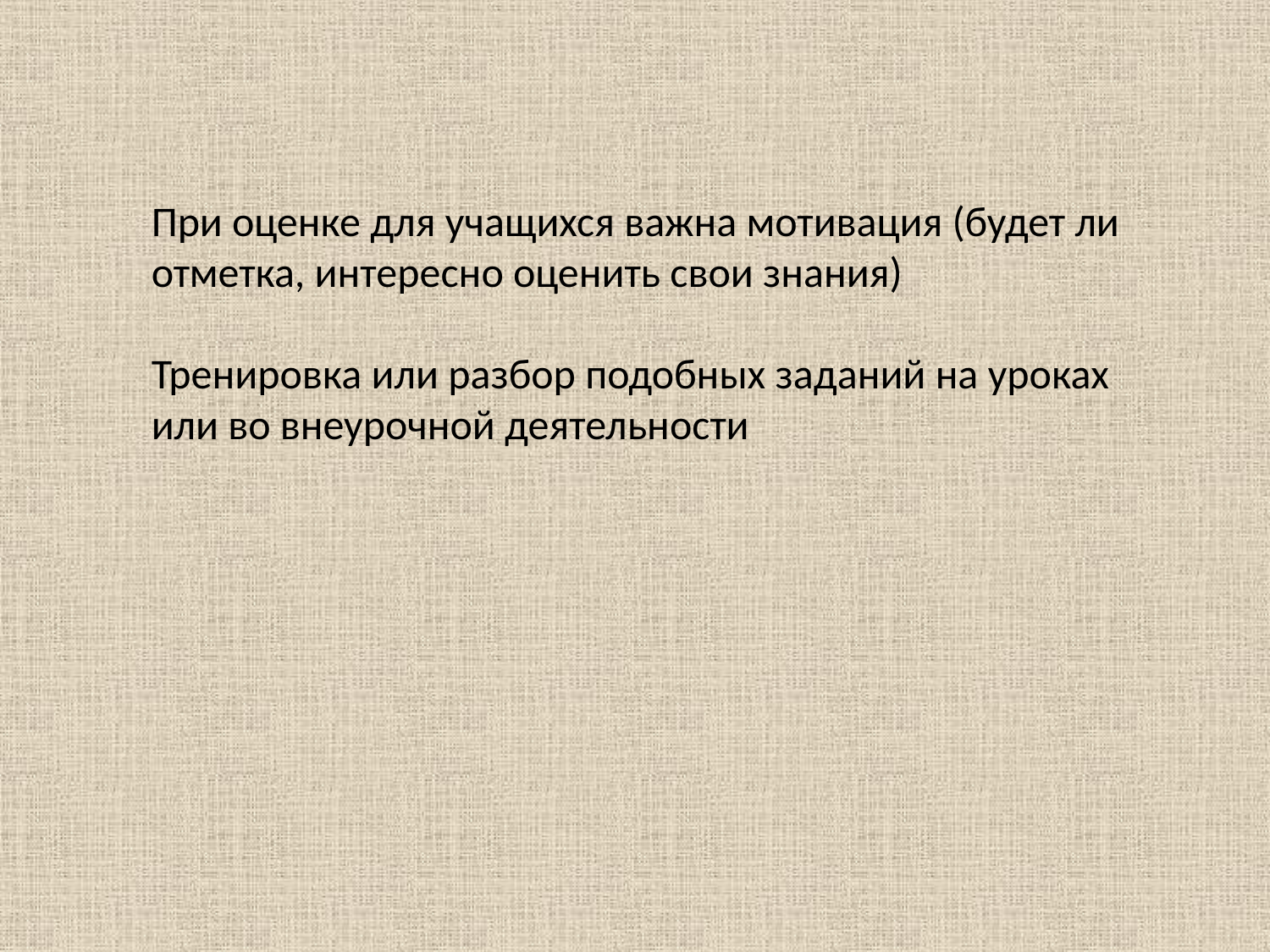

При оценке для учащихся важна мотивация (будет ли отметка, интересно оценить свои знания)

Тренировка или разбор подобных заданий на уроках или во внеурочной деятельности